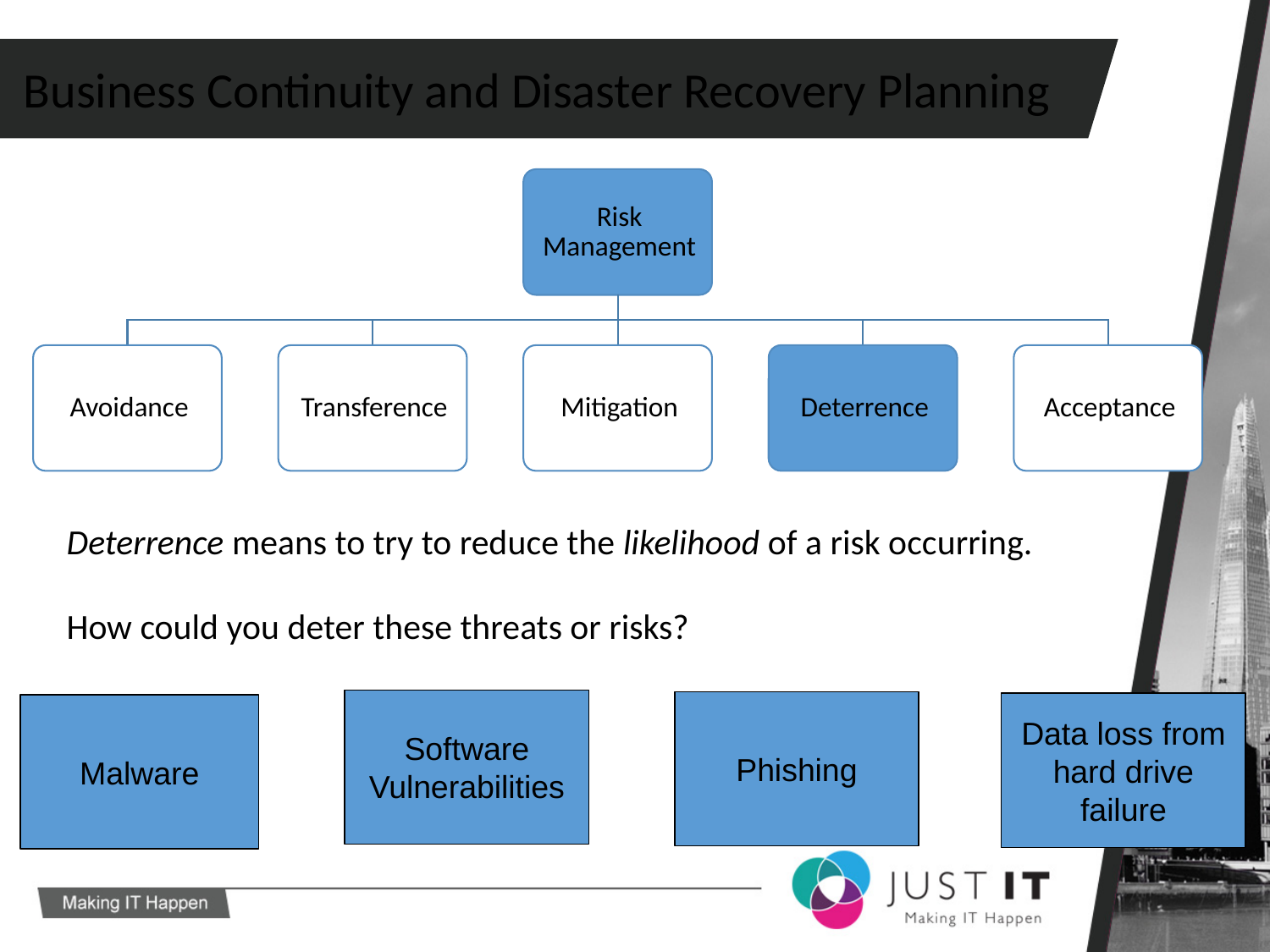

Business Continuity and Disaster Recovery Planning
Risk Management
Avoidance
Transference
Mitigation
Deterrence
Acceptance
Deterrence means to try to reduce the likelihood of a risk occurring.

How could you deter these threats or risks?
Software Vulnerabilities
Phishing
Data loss from hard drive failure
Malware